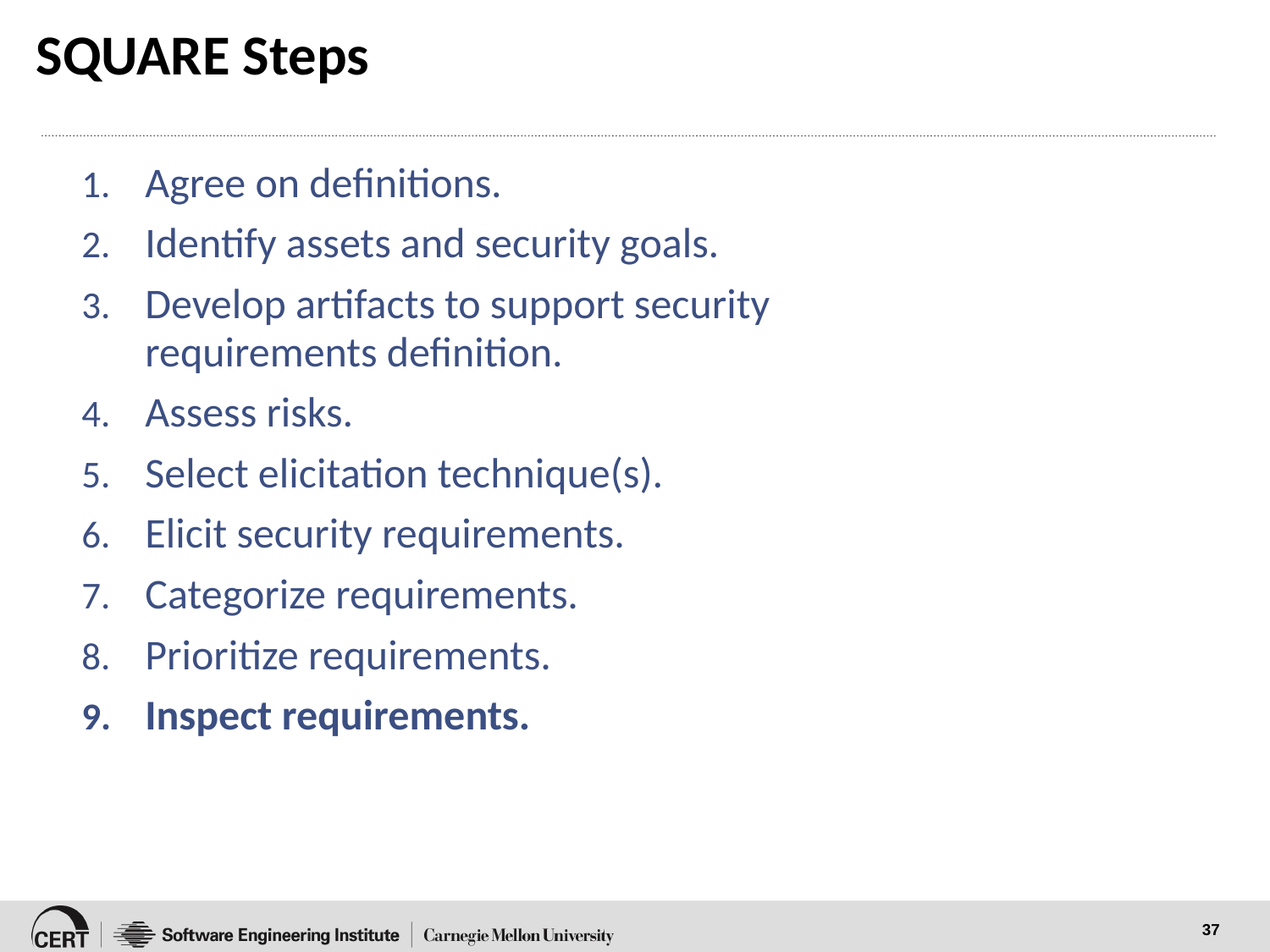

# SQUARE Steps
Agree on definitions.
Identify assets and security goals.
Develop artifacts to support security
requirements definition.
Assess risks.
Select elicitation technique(s).
Elicit security requirements.
Categorize requirements.
Prioritize requirements.
Inspect requirements.